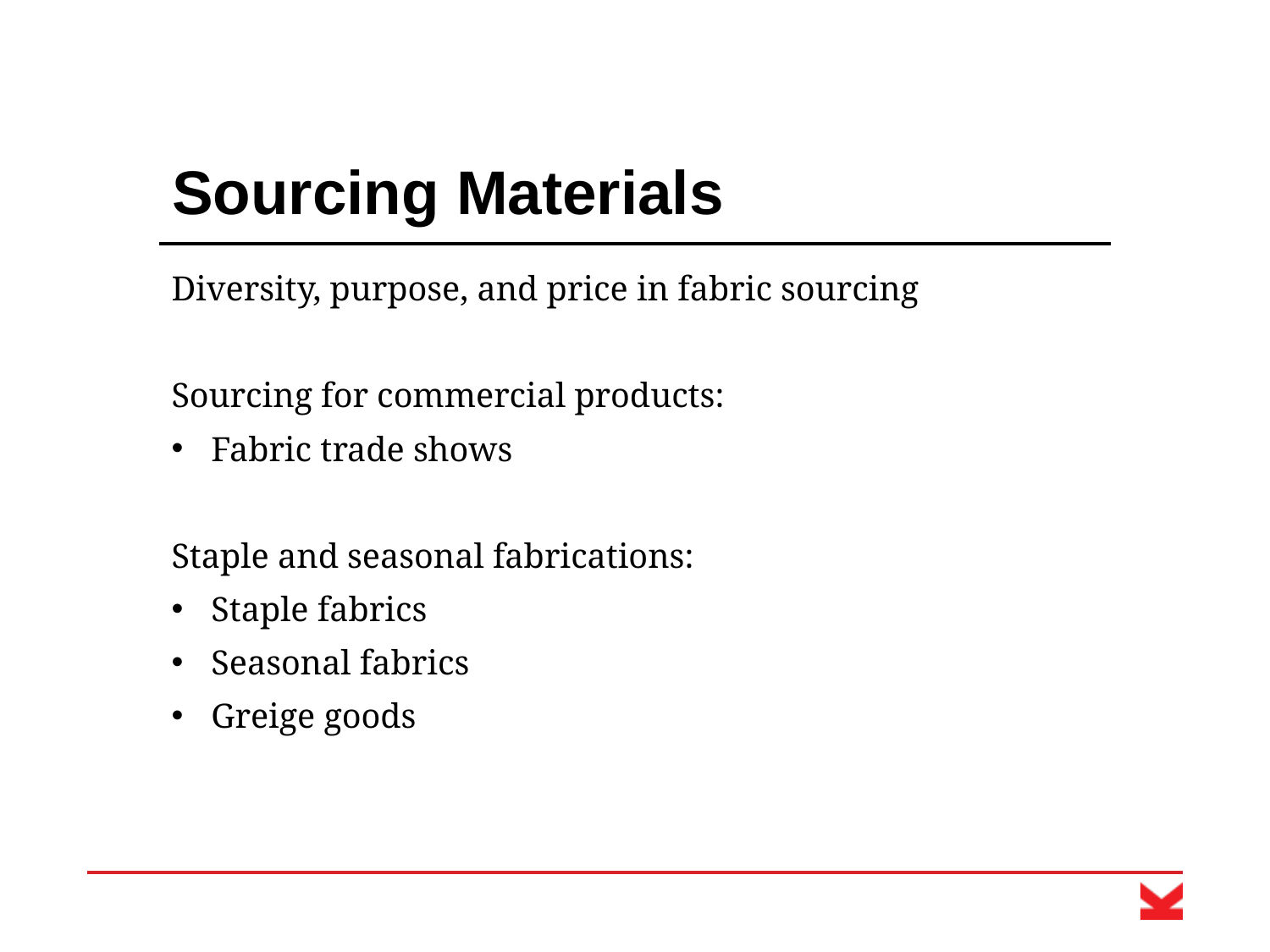

# Sourcing Materials
Diversity, purpose, and price in fabric sourcing

Sourcing for commercial products:
Fabric trade shows

Staple and seasonal fabrications:
Staple fabrics
Seasonal fabrics
Greige goods